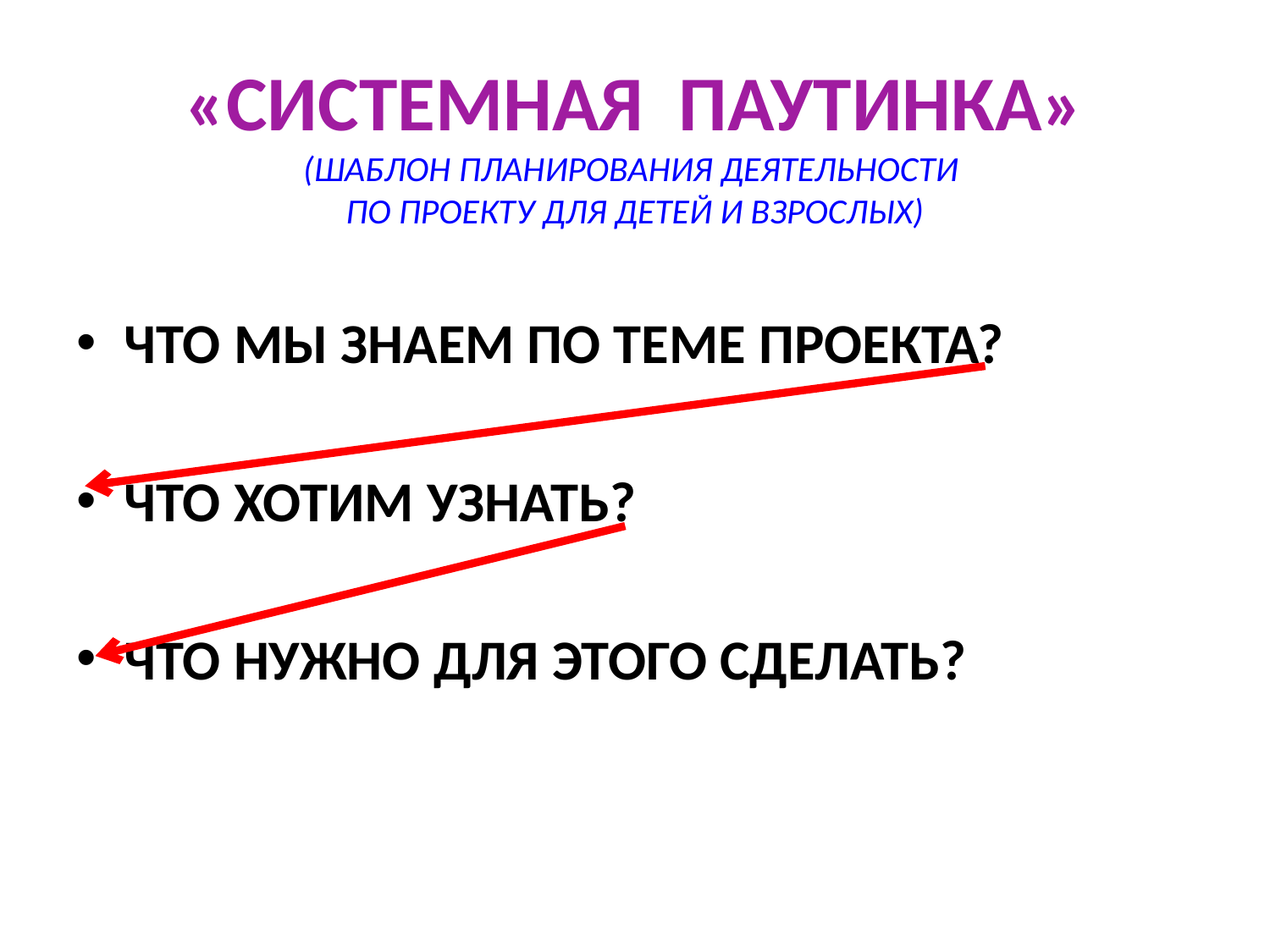

# «СИСТЕМНАЯ  ПАУТИНКА» (ШАБЛОН ПЛАНИРОВАНИЯ ДЕЯТЕЛЬНОСТИ ПО ПРОЕКТУ ДЛЯ ДЕТЕЙ И ВЗРОСЛЫХ)

ЧТО МЫ ЗНАЕМ ПО ТЕМЕ ПРОЕКТА?

ЧТО ХОТИМ УЗНАТЬ?

ЧТО НУЖНО ДЛЯ ЭТОГО СДЕЛАТЬ?